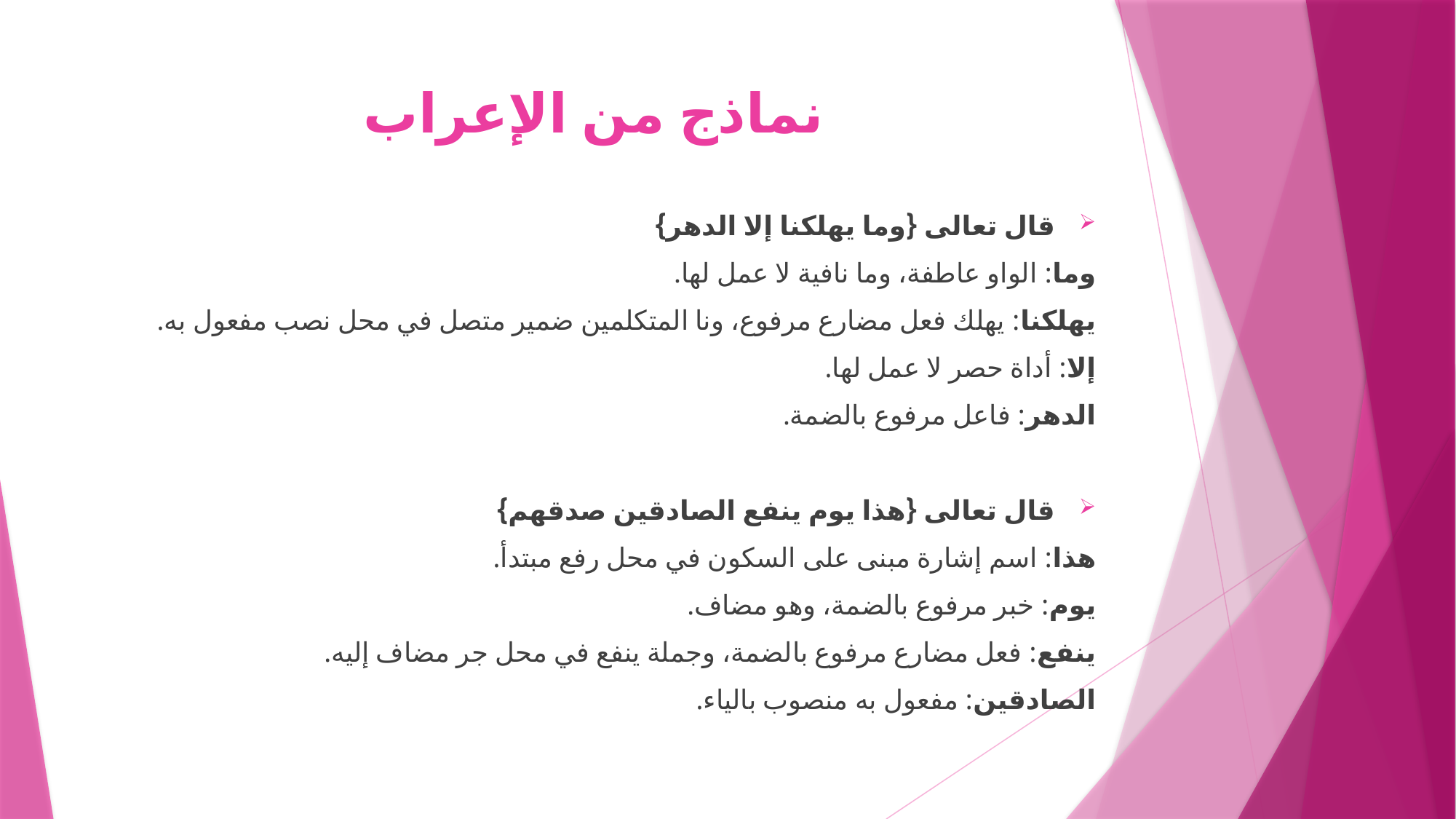

# نماذج من الإعراب
قال تعالى {وما يهلكنا إلا الدهر}
وما: الواو عاطفة، وما نافية لا عمل لها.
يهلكنا: يهلك فعل مضارع مرفوع، ونا المتكلمين ضمير متصل في محل نصب مفعول به.
إلا: أداة حصر لا عمل لها.
الدهر: فاعل مرفوع بالضمة.

قال تعالى {هذا يوم ينفع الصادقين صدقهم}
هذا: اسم إشارة مبنى على السكون في محل رفع مبتدأ.
يوم: خبر مرفوع بالضمة، وهو مضاف.
ينفع: فعل مضارع مرفوع بالضمة، وجملة ينفع في محل جر مضاف إليه.
الصادقين: مفعول به منصوب بالياء.